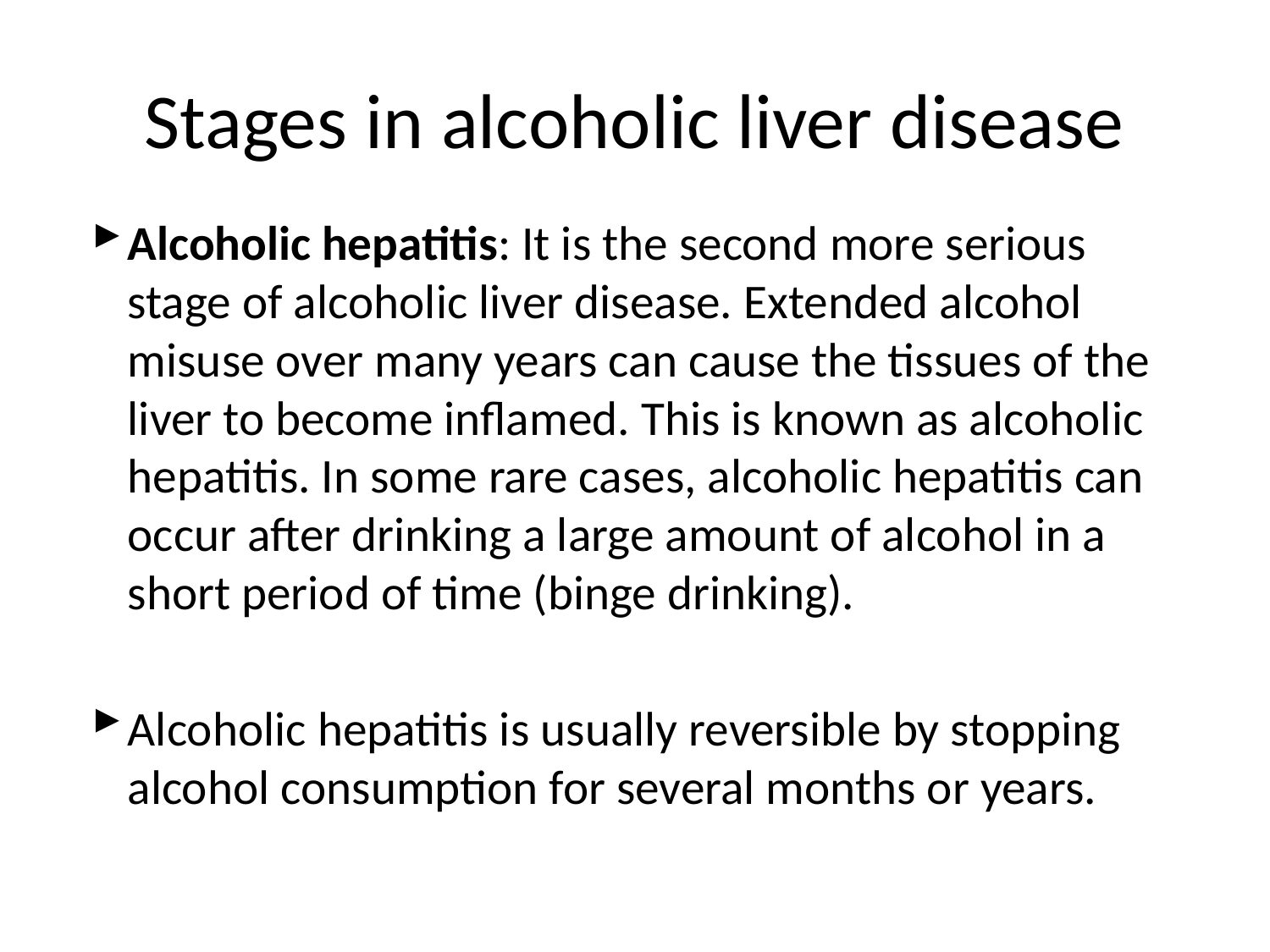

# Stages in alcoholic liver disease
Alcoholic hepatitis: It is the second more serious stage of alcoholic liver disease. Extended alcohol misuse over many years can cause the tissues of the liver to become inflamed. This is known as alcoholic hepatitis. In some rare cases, alcoholic hepatitis can occur after drinking a large amount of alcohol in a short period of time (binge drinking).

Alcoholic hepatitis is usually reversible by stopping alcohol consumption for several months or years.